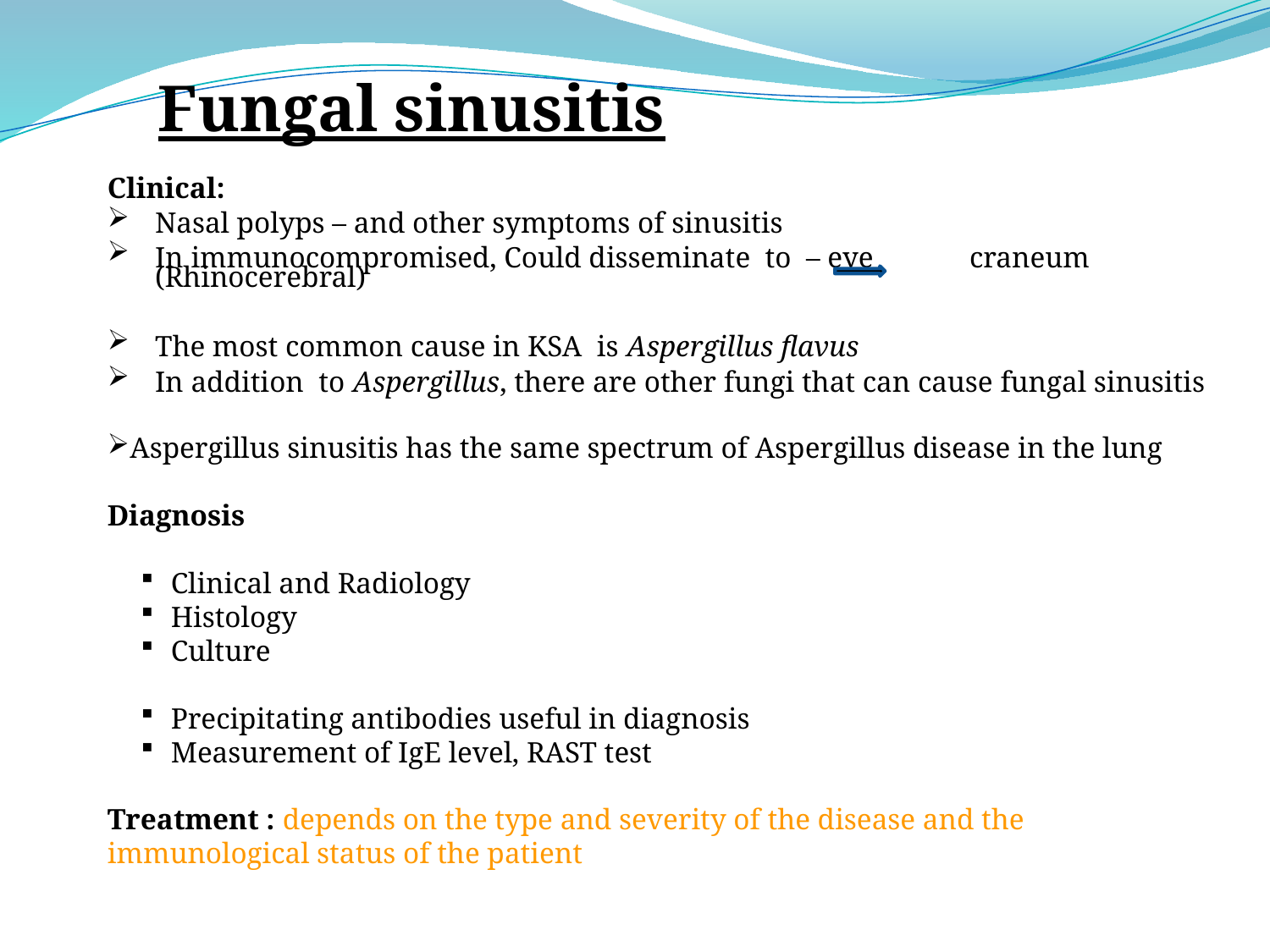

Fungal sinusitis
Clinical:
Nasal polyps – and other symptoms of sinusitis
In immunocompromised, Could disseminate  to  – eye             craneum (Rhinocerebral)

The most common cause in KSA  is Aspergillus flavus
In addition  to Aspergillus, there are other fungi that can cause fungal sinusitis

Aspergillus sinusitis has the same spectrum of Aspergillus disease in the lung
Diagnosis

Clinical and Radiology
Histology
Culture
Precipitating antibodies useful in diagnosis
Measurement of IgE level, RAST test

Treatment : depends on the type and severity of the disease and the immunological status of the patient